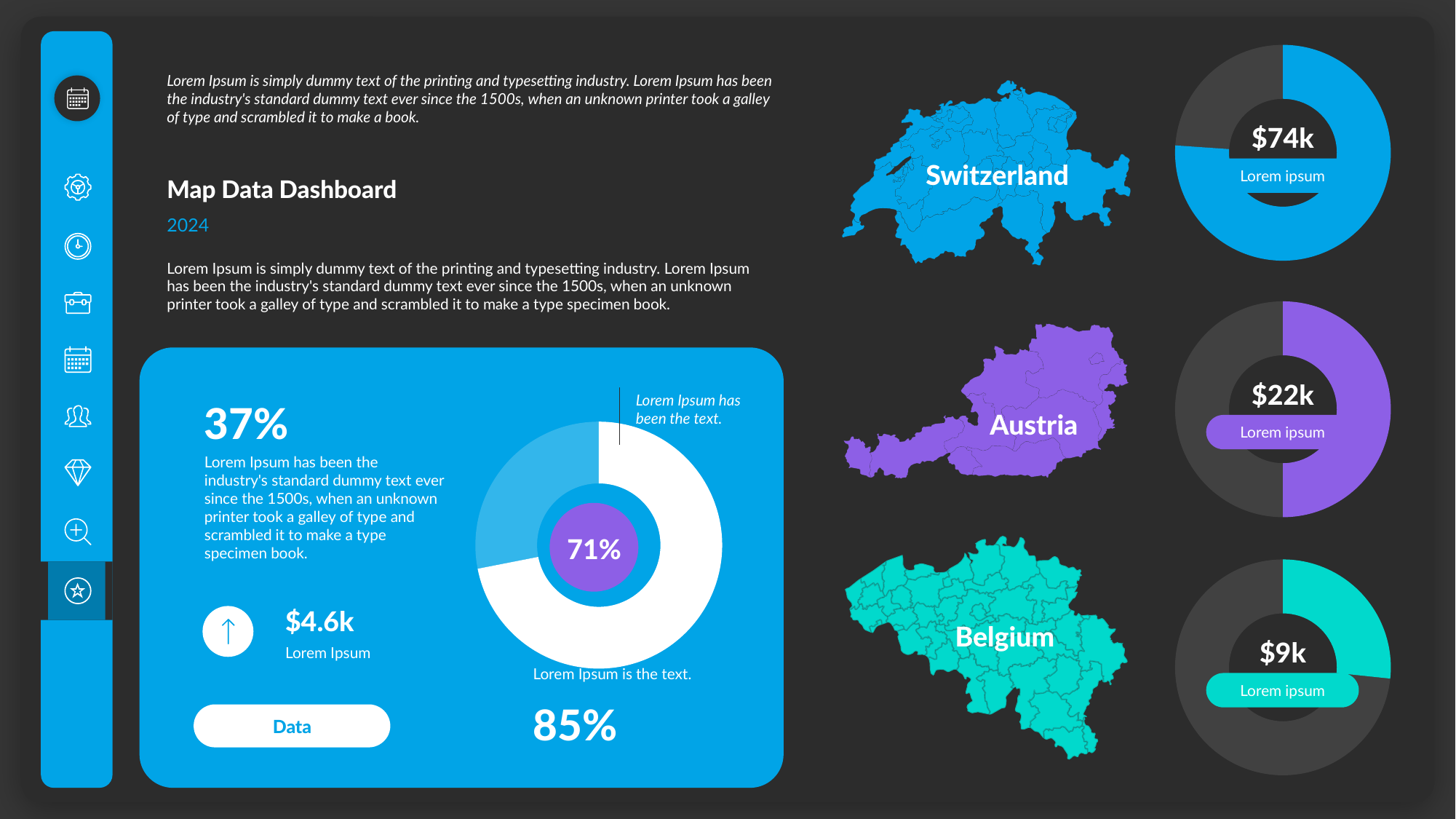

### Chart

| Category | Sales |
|---|---|
| A | 35.0 |
| V | 11.0 |
Lorem Ipsum is simply dummy text of the printing and typesetting industry. Lorem Ipsum has been the industry's standard dummy text ever since the 1500s, when an unknown printer took a galley of type and scrambled it to make a book.

$74k
Switzerland
Lorem ipsum
Map Data Dashboard

2024

Lorem Ipsum is simply dummy text of the printing and typesetting industry. Lorem Ipsum has been the industry's standard dummy text ever since the 1500s, when an unknown printer took a galley of type and scrambled it to make a type specimen book.

### Chart

| Category | Sales |
|---|---|
| Market Saze A | 11.0 |
| Market Saze B | 11.0 |

$22k
Lorem Ipsum has been the text.
37%
Austria

Lorem ipsum

### Chart

| Category | Sales |
|---|---|
| Project A | 8.2 |
| Project B | 3.2 |
Lorem Ipsum has been the industry's standard dummy text ever since the 1500s, when an unknown printer took a galley of type and scrambled it to make a type specimen book.

71%

### Chart

| Category | Sales |
|---|---|
| A | 4.0 |
| C | 11.0 |

$4.6k

Belgium

$9k
Lorem Ipsum
Lorem Ipsum is the text.
Lorem ipsum
85%

Data